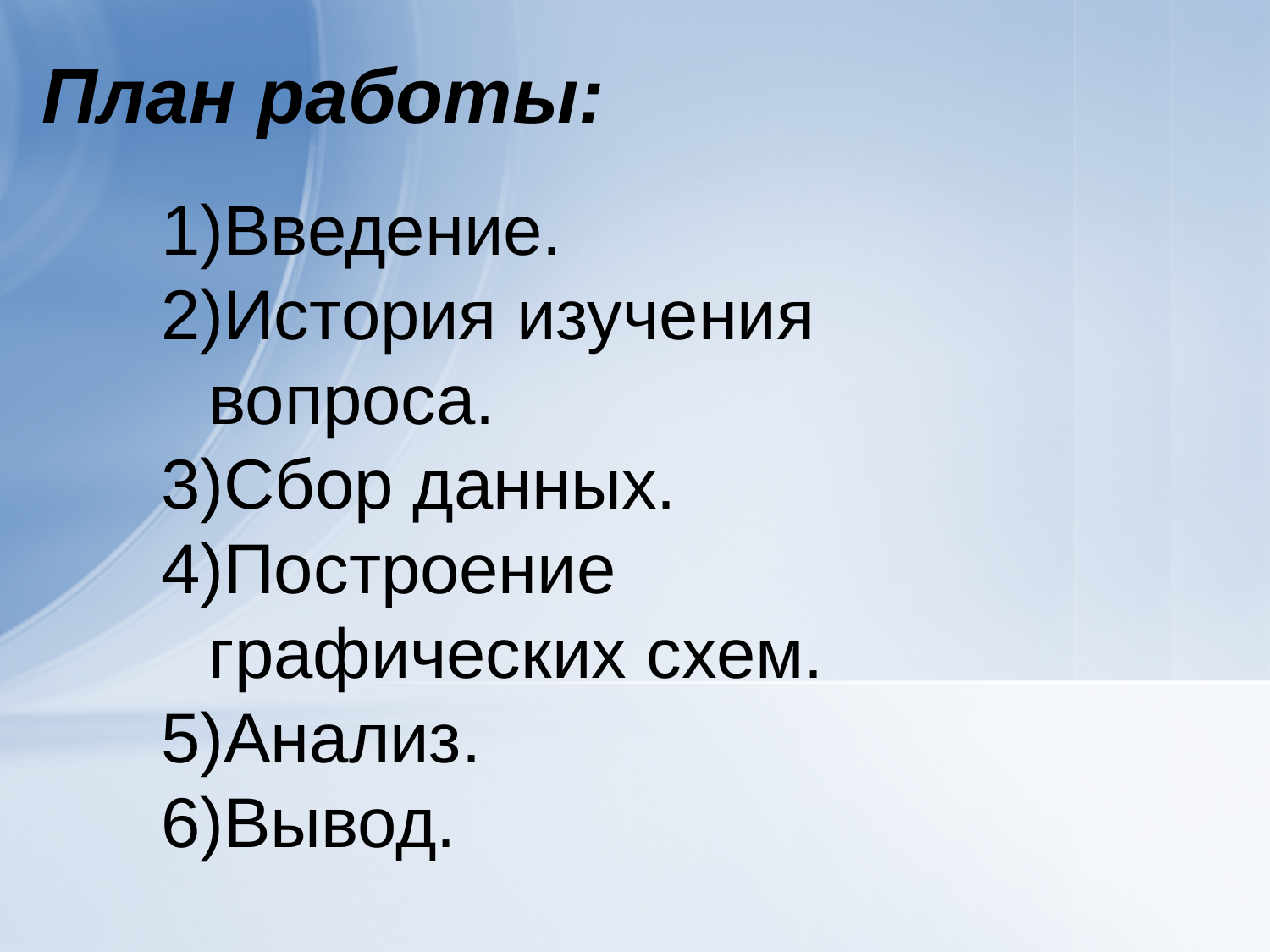

План работы:
Введение.
История изучения вопроса.
Сбор данных.
Построение графических схем.
Анализ.
Вывод.